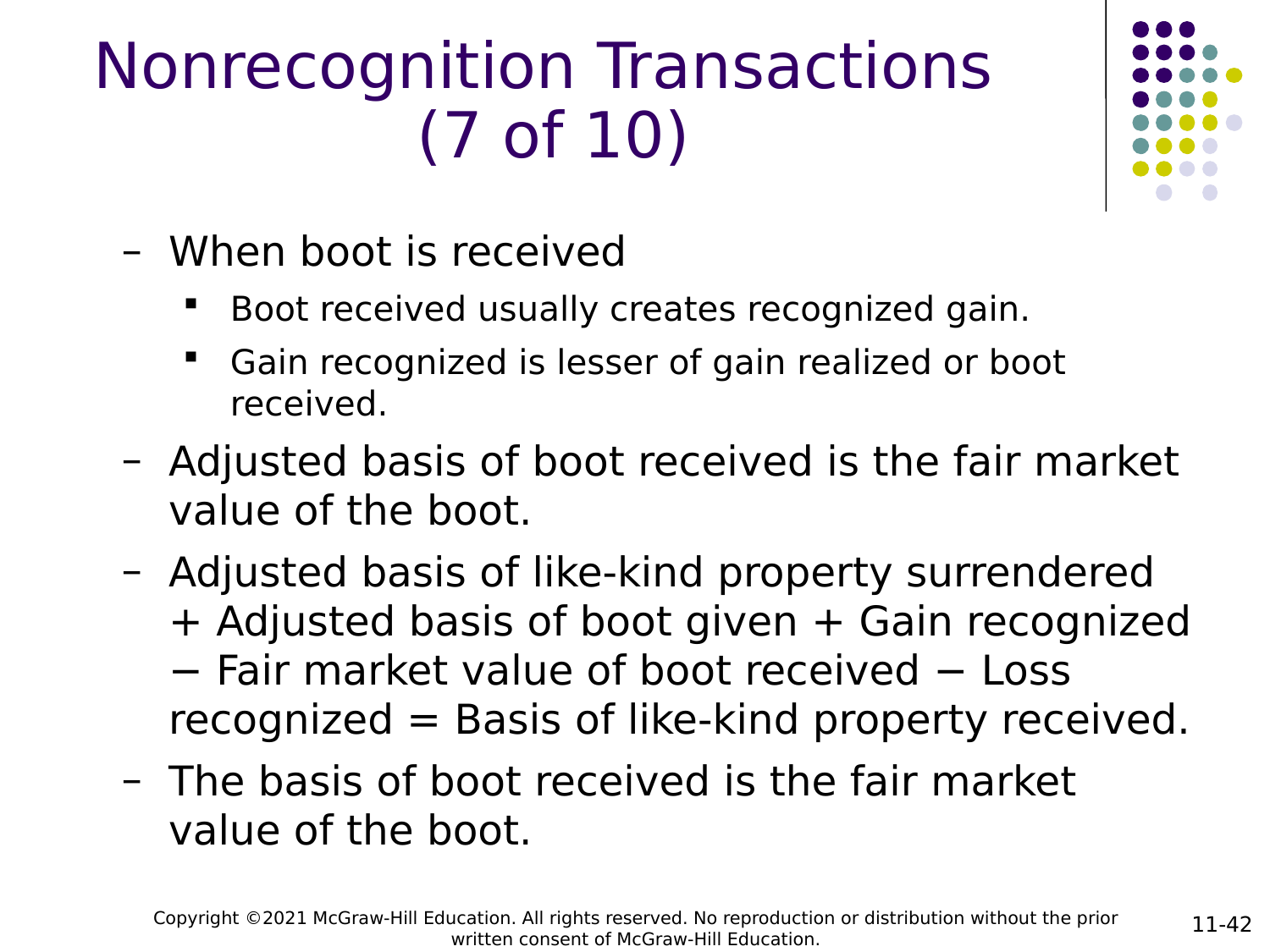

# Nonrecognition Transactions (7 of 10)
When boot is received
Boot received usually creates recognized gain.
Gain recognized is lesser of gain realized or boot received.
Adjusted basis of boot received is the fair market value of the boot.
Adjusted basis of like-kind property surrendered + Adjusted basis of boot given + Gain recognized − Fair market value of boot received − Loss recognized = Basis of like-kind property received.
The basis of boot received is the fair market value of the boot.
11-42